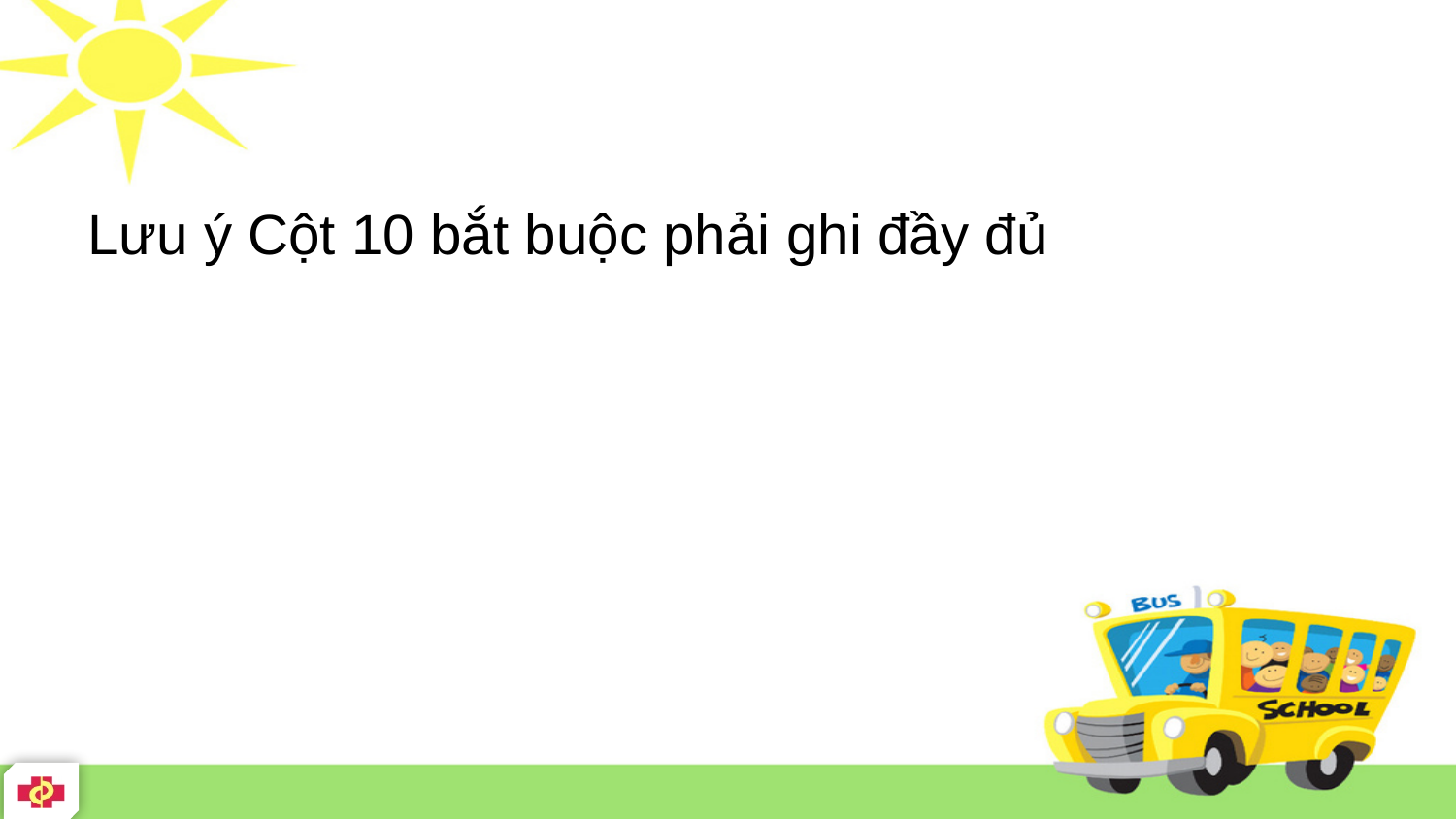

#
Lưu ý Cột 10 bắt buộc phải ghi đầy đủ